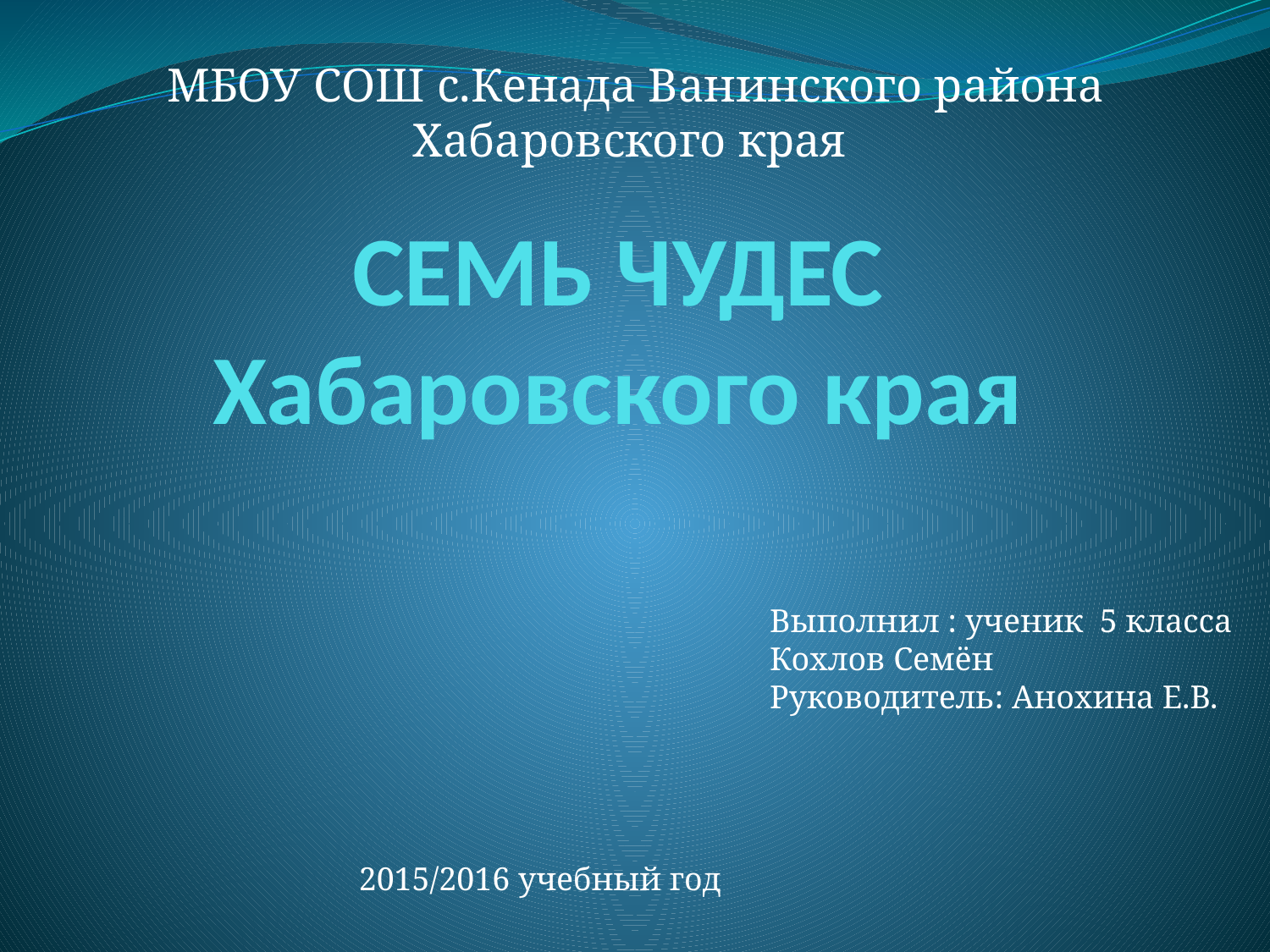

МБОУ СОШ с.Кенада Ванинского района Хабаровского края
# СЕМЬ ЧУДЕС Хабаровского края
Выполнил : ученик  5 класса
Кохлов Семён
Руководитель: Анохина Е.В.
2015/2016 учебный год